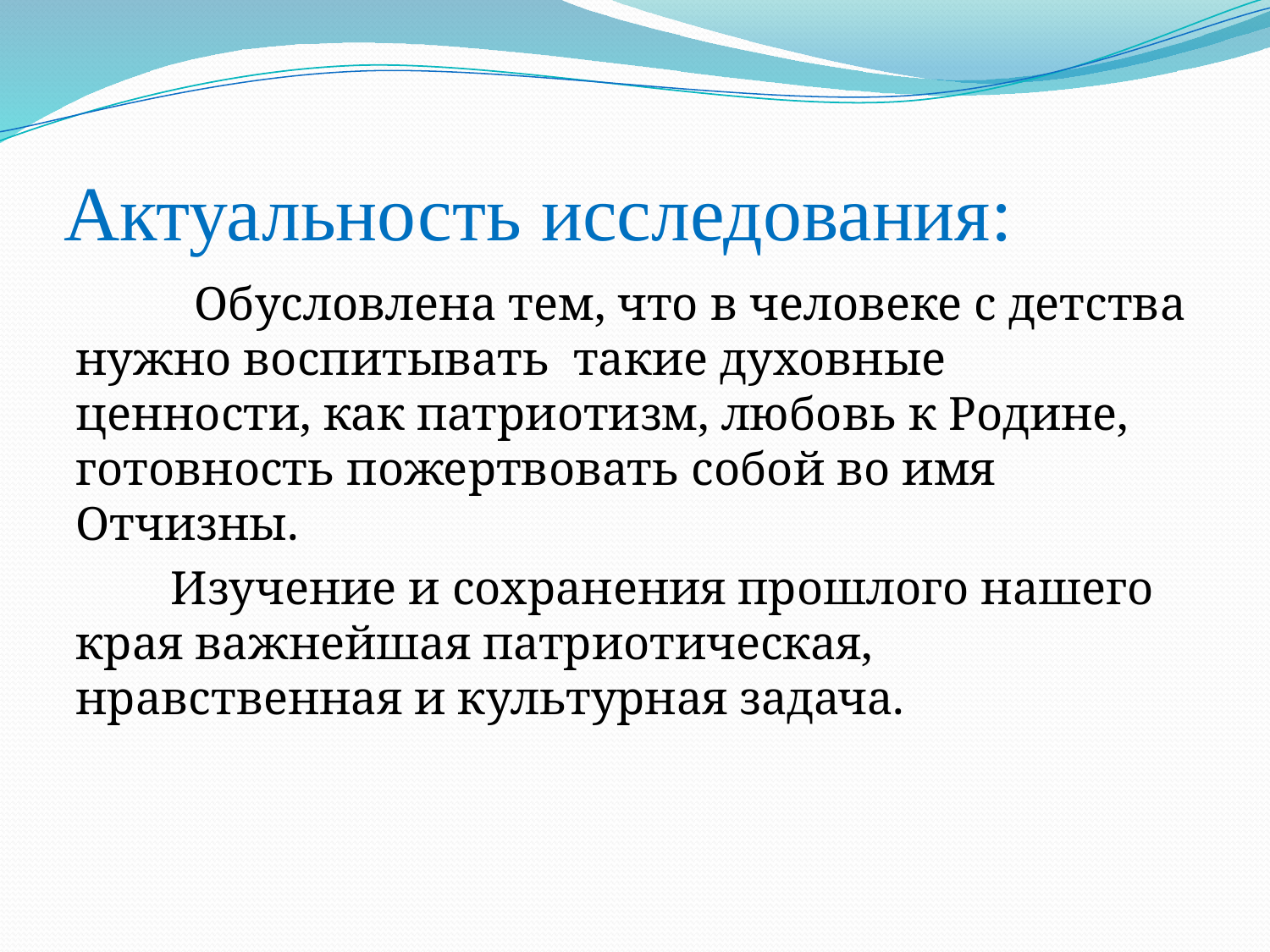

# Актуальность исследования:
          Обусловлена тем, что в человеке с детства нужно воспитывать  такие духовные ценности, как патриотизм, любовь к Родине, готовность пожертвовать собой во имя Отчизны.
        Изучение и сохранения прошлого нашего края важнейшая патриотическая, нравственная и культурная задача.